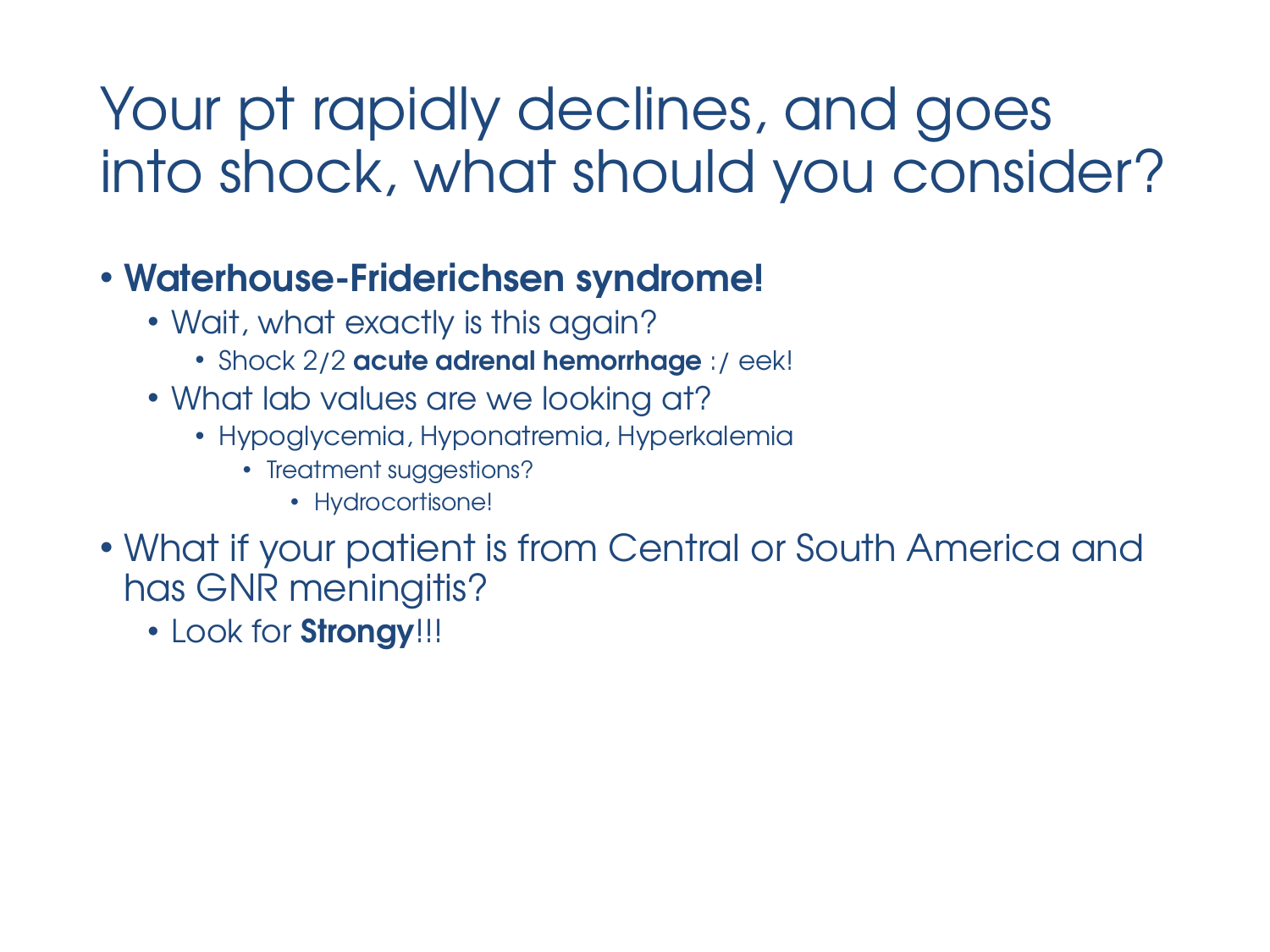

# Your pt rapidly declines, and goes into shock, what should you consider?
Waterhouse-Friderichsen syndrome!
Wait, what exactly is this again?
Shock 2/2 acute adrenal hemorrhage :/ eek!
What lab values are we looking at?
Hypoglycemia, Hyponatremia, Hyperkalemia
Treatment suggestions?
Hydrocortisone!
What if your patient is from Central or South America and has GNR meningitis?
Look for Strongy!!!